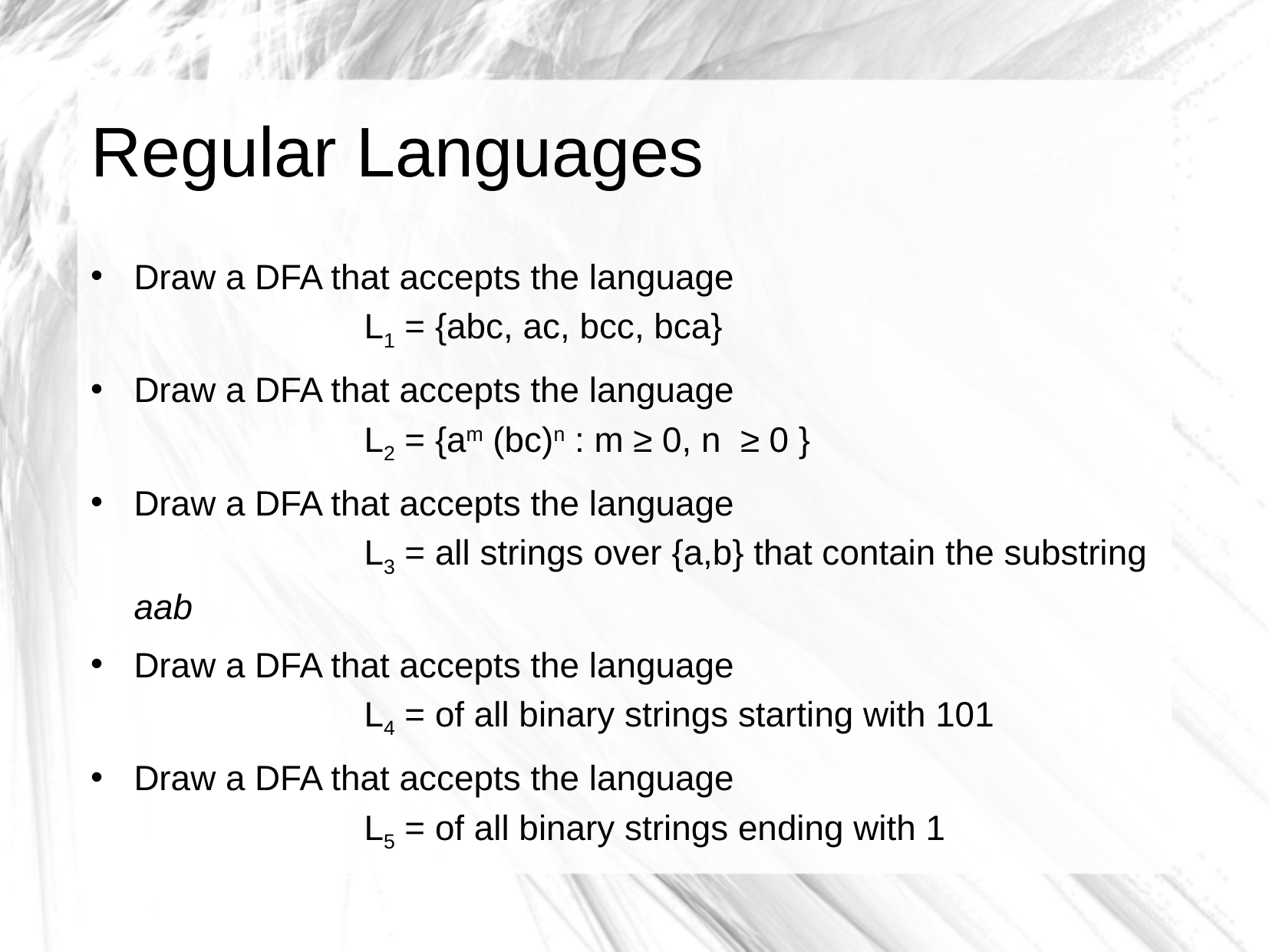

# Regular Languages
0-9
Draw a DFA that accepts the language
		L1 = {abc, ac, bcc, bca}
Draw a DFA that accepts the language
		L2 = {am (bc)n : m ≥ 0, n  ≥ 0 }
Draw a DFA that accepts the language
		L3 = all strings over {a,b} that contain the substring aab
Draw a DFA that accepts the language
		L4 = of all binary strings starting with 101
Draw a DFA that accepts the language
		L5 = of all binary strings ending with 1